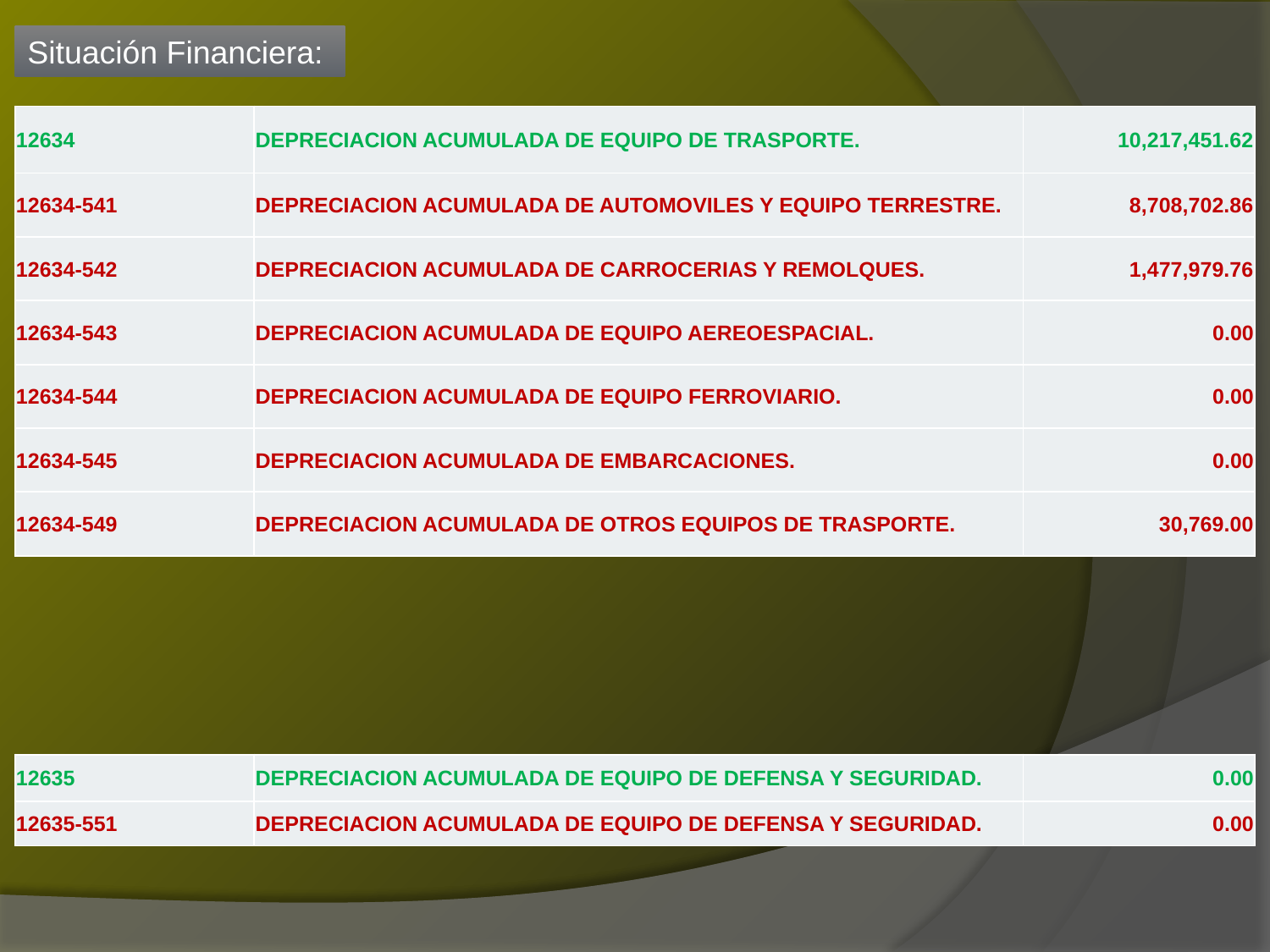

Situación Financiera:
| 12634 | DEPRECIACION ACUMULADA DE EQUIPO DE TRASPORTE. | 10,217,451.62 |
| --- | --- | --- |
| 12634-541 | DEPRECIACION ACUMULADA DE AUTOMOVILES Y EQUIPO TERRESTRE. | 8,708,702.86 |
| 12634-542 | DEPRECIACION ACUMULADA DE CARROCERIAS Y REMOLQUES. | 1,477,979.76 |
| 12634-543 | DEPRECIACION ACUMULADA DE EQUIPO AEREOESPACIAL. | 0.00 |
| 12634-544 | DEPRECIACION ACUMULADA DE EQUIPO FERROVIARIO. | 0.00 |
| 12634-545 | DEPRECIACION ACUMULADA DE EMBARCACIONES. | 0.00 |
| 12634-549 | DEPRECIACION ACUMULADA DE OTROS EQUIPOS DE TRASPORTE. | 30,769.00 |
| 12635 | DEPRECIACION ACUMULADA DE EQUIPO DE DEFENSA Y SEGURIDAD. | 0.00 |
| --- | --- | --- |
| 12635-551 | DEPRECIACION ACUMULADA DE EQUIPO DE DEFENSA Y SEGURIDAD. | 0.00 |